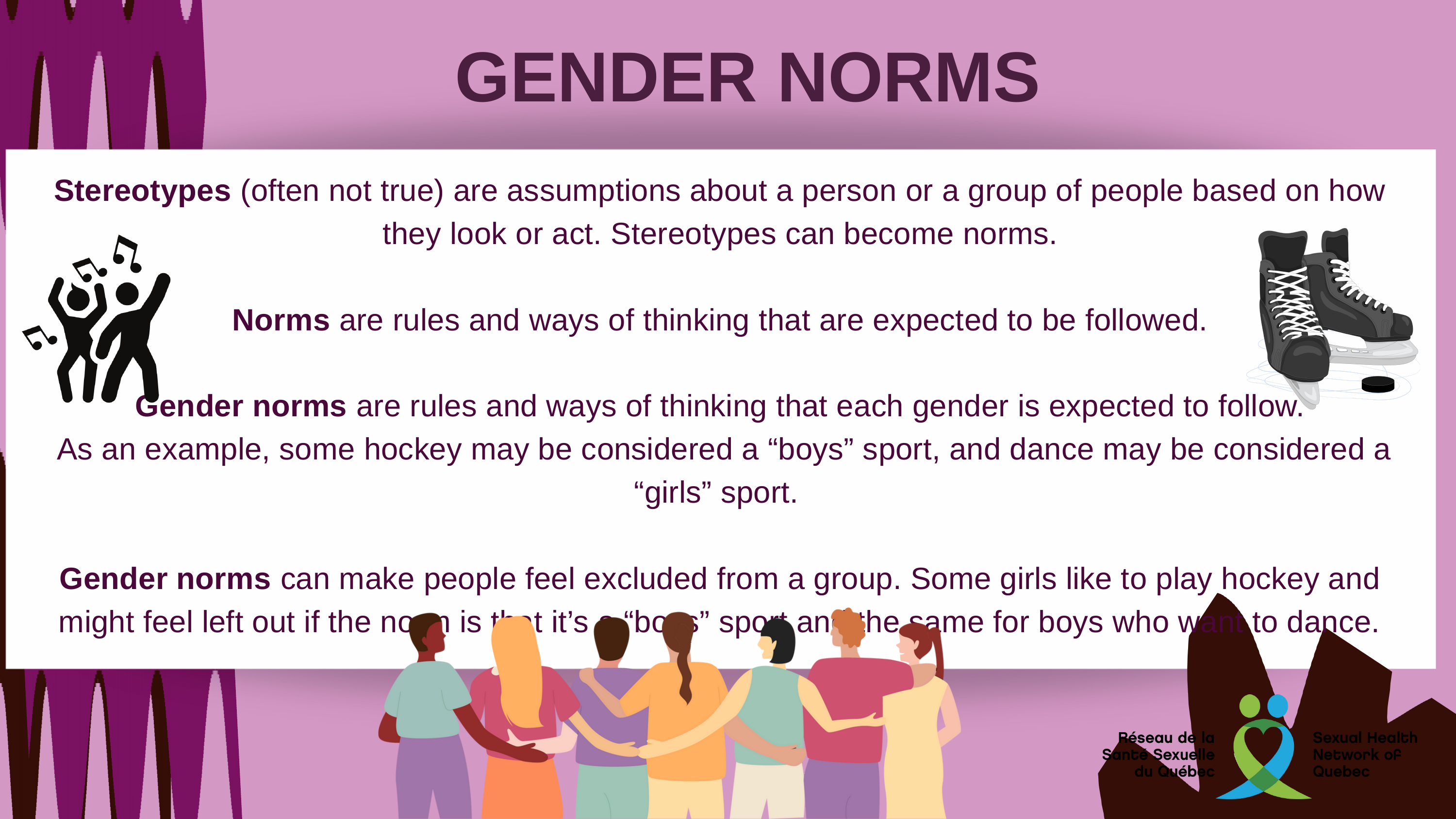

GENDER NORMS
Stereotypes (often not true) are assumptions about a person or a group of people based on how they look or act. Stereotypes can become norms.

Norms are rules and ways of thinking that are expected to be followed.

Gender norms are rules and ways of thinking that each gender is expected to follow.
 As an example, some hockey may be considered a “boys” sport, and dance may be considered a “girls” sport.

Gender norms can make people feel excluded from a group. Some girls like to play hockey and might feel left out if the norm is that it’s a “boys” sport and the same for boys who want to dance.